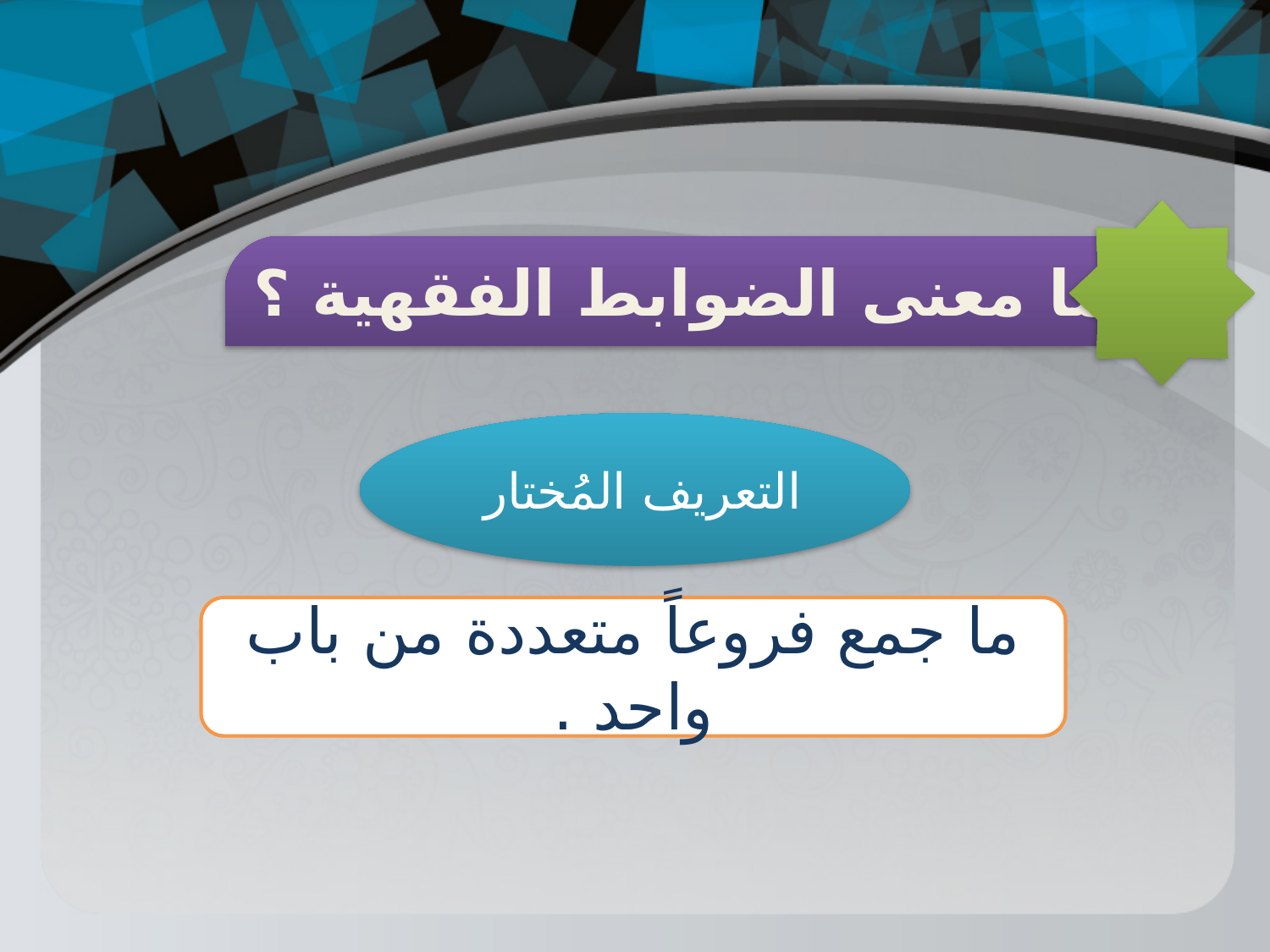

ما معنى الضوابط الفقهية ؟
التعريف المُختار
ما جمع فروعاً متعددة من باب واحد .